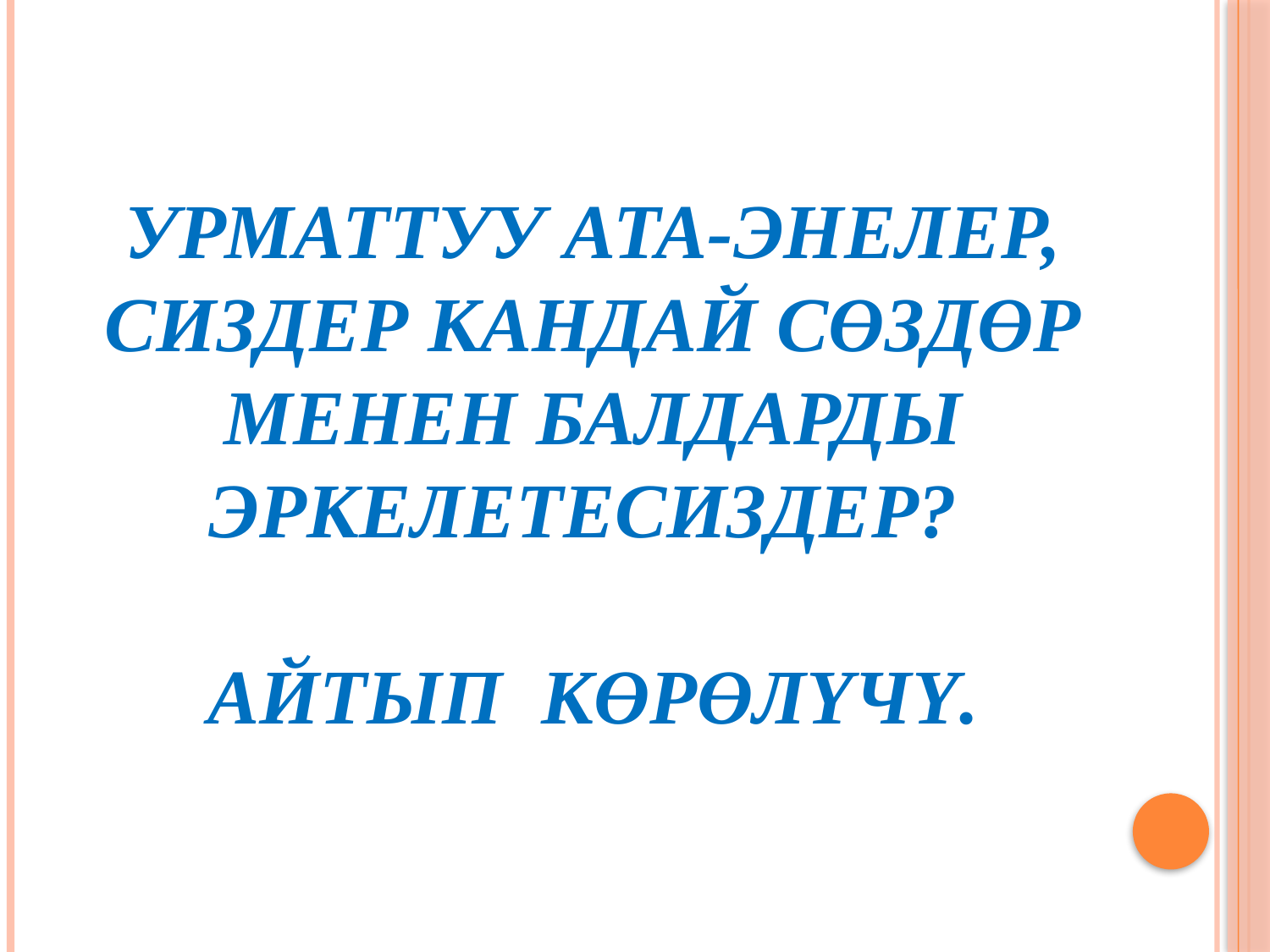

# Урматтуу ата-энелер, сиздер кандай сөздөр менен балдарды эркелетесиздер? Айтып  көрөлүчү.